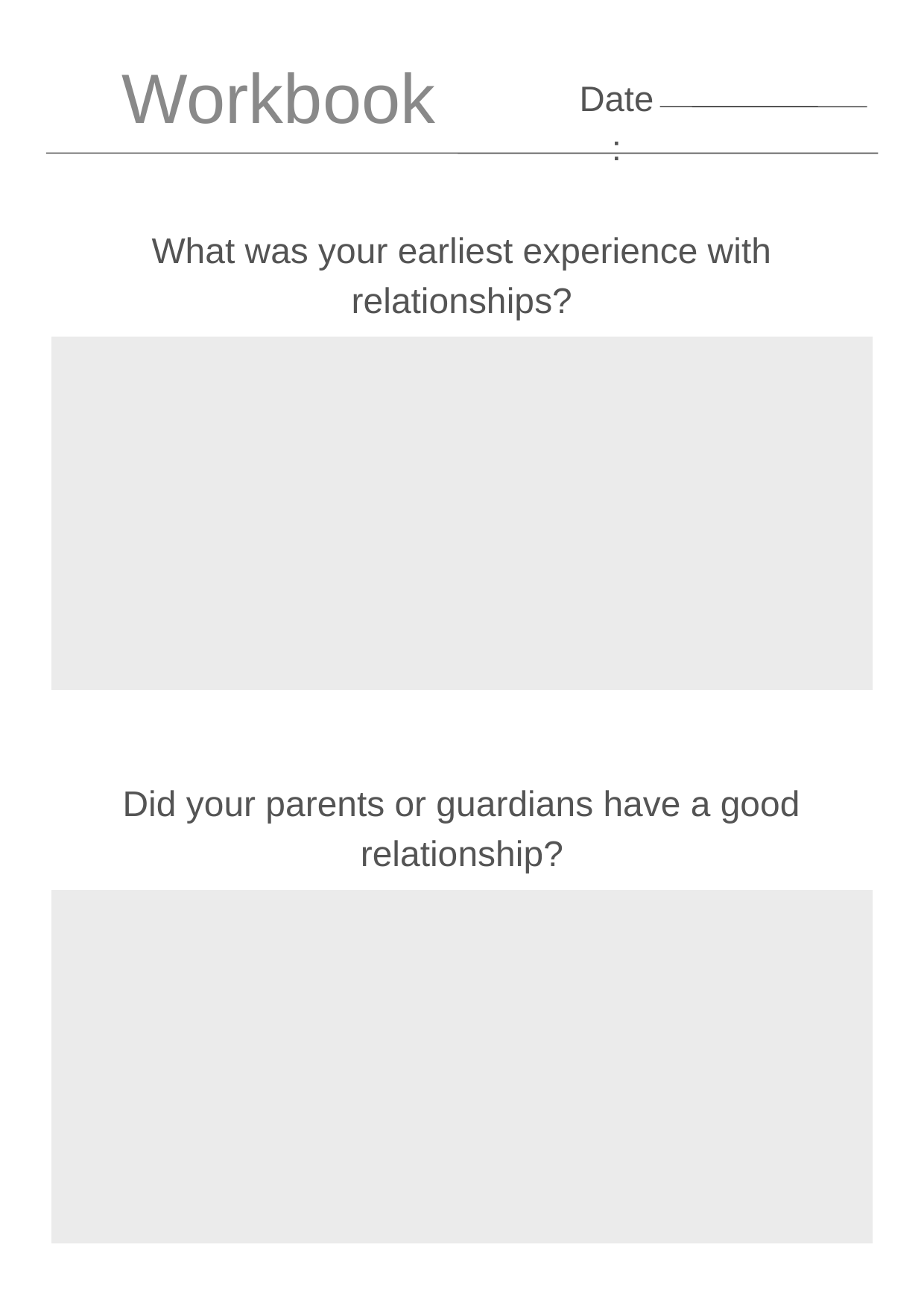

Workbook
Date:

What was your earliest experience with relationships?

Did your parents or guardians have a good relationship?